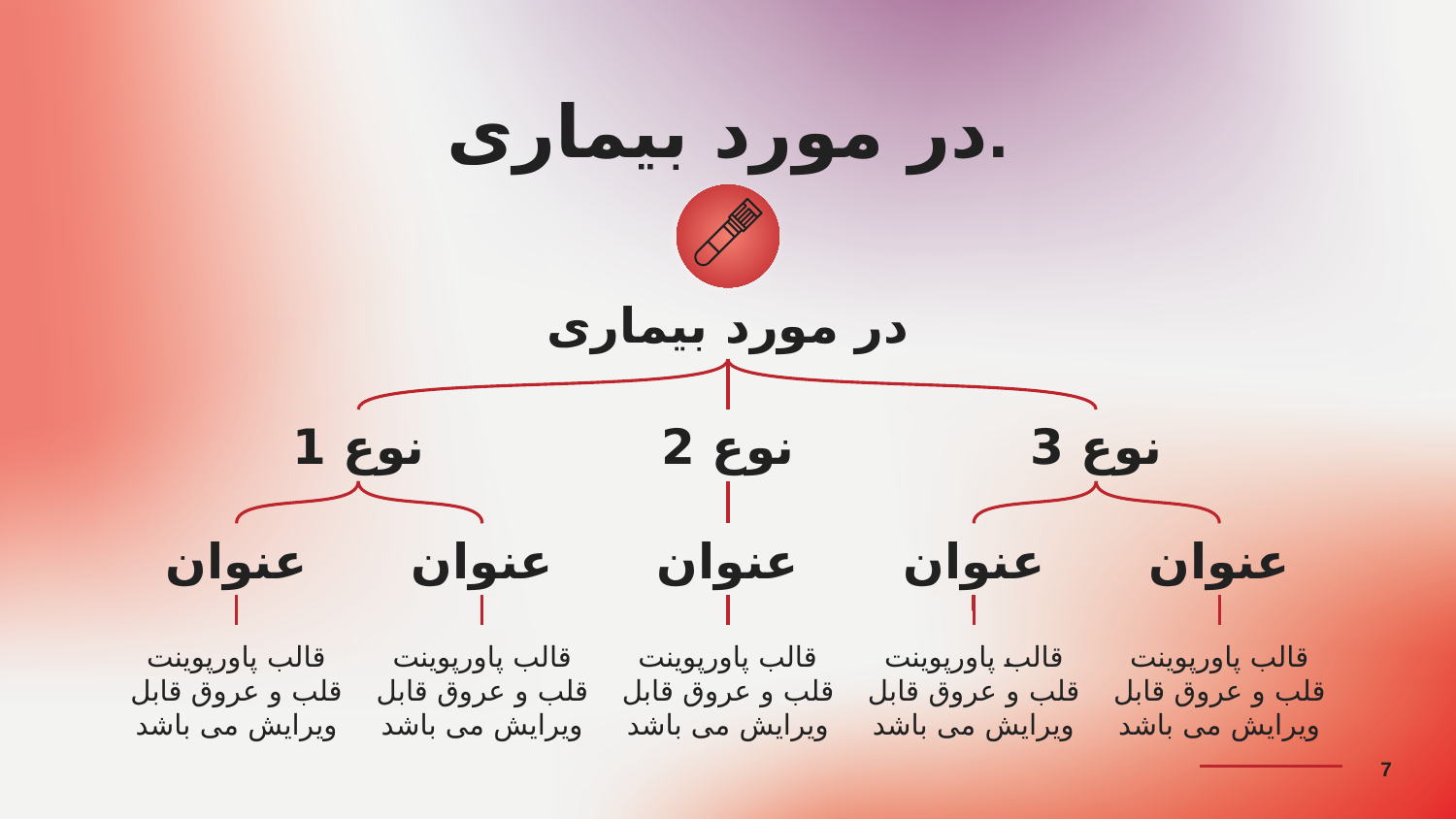

# در مورد بیماری.

در مورد بیماری
نوع 1
نوع 2
نوع 3
عنوان
عنوان
عنوان
عنوان
عنوان
قالب پاورپوینت قلب و عروق قابل ویرایش می باشد
قالب پاورپوینت قلب و عروق قابل ویرایش می باشد
قالب پاورپوینت قلب و عروق قابل ویرایش می باشد
قالب پاورپوینت قلب و عروق قابل ویرایش می باشد
قالب پاورپوینت قلب و عروق قابل ویرایش می باشد
7